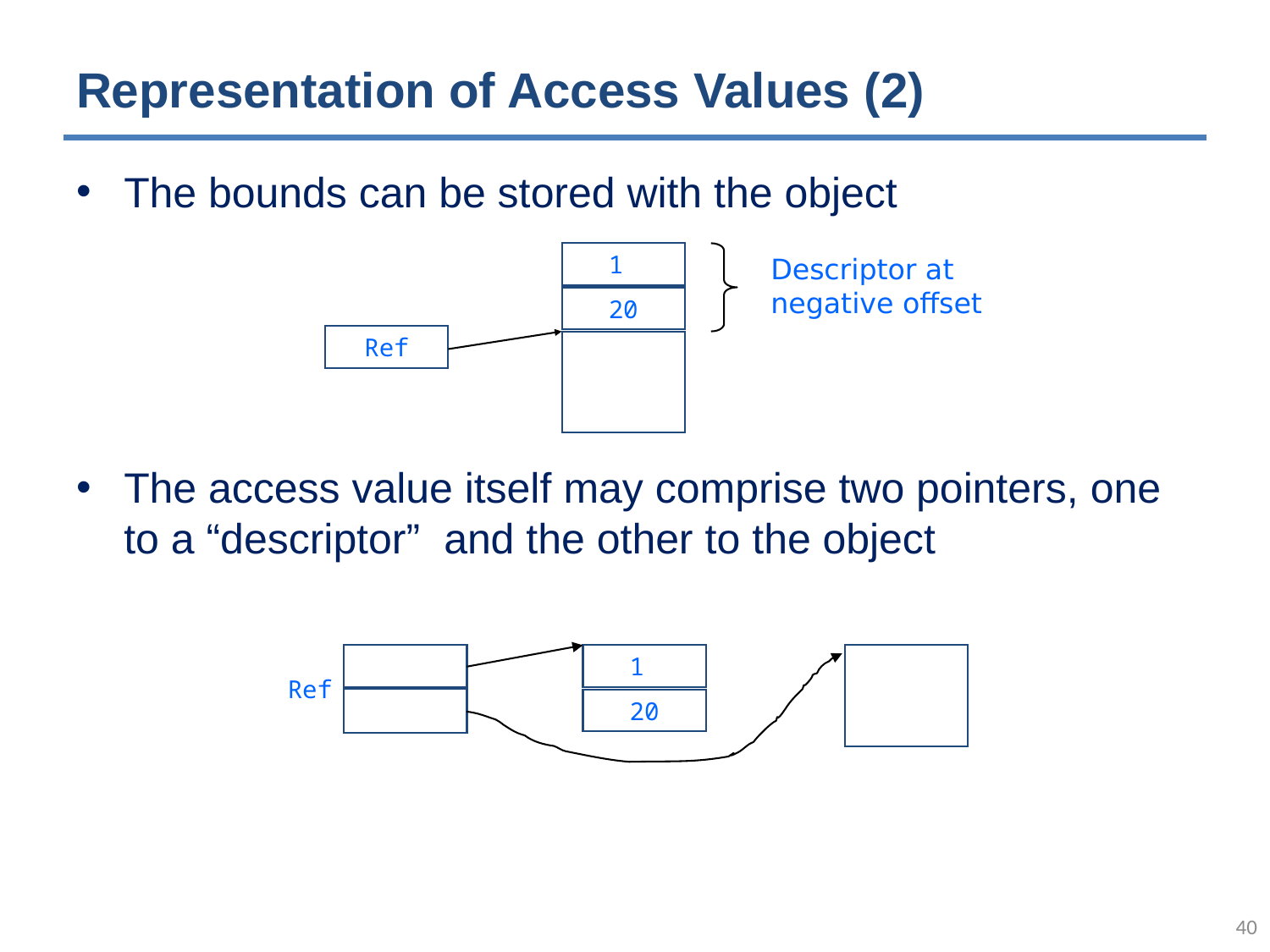

# Representation of Access Values (2)
The bounds can be stored with the object

The access value itself may comprise two pointers, one to a “descriptor”  and the other to the object

1

Descriptor at
negative offset
20
Ref

1
20

Ref
40